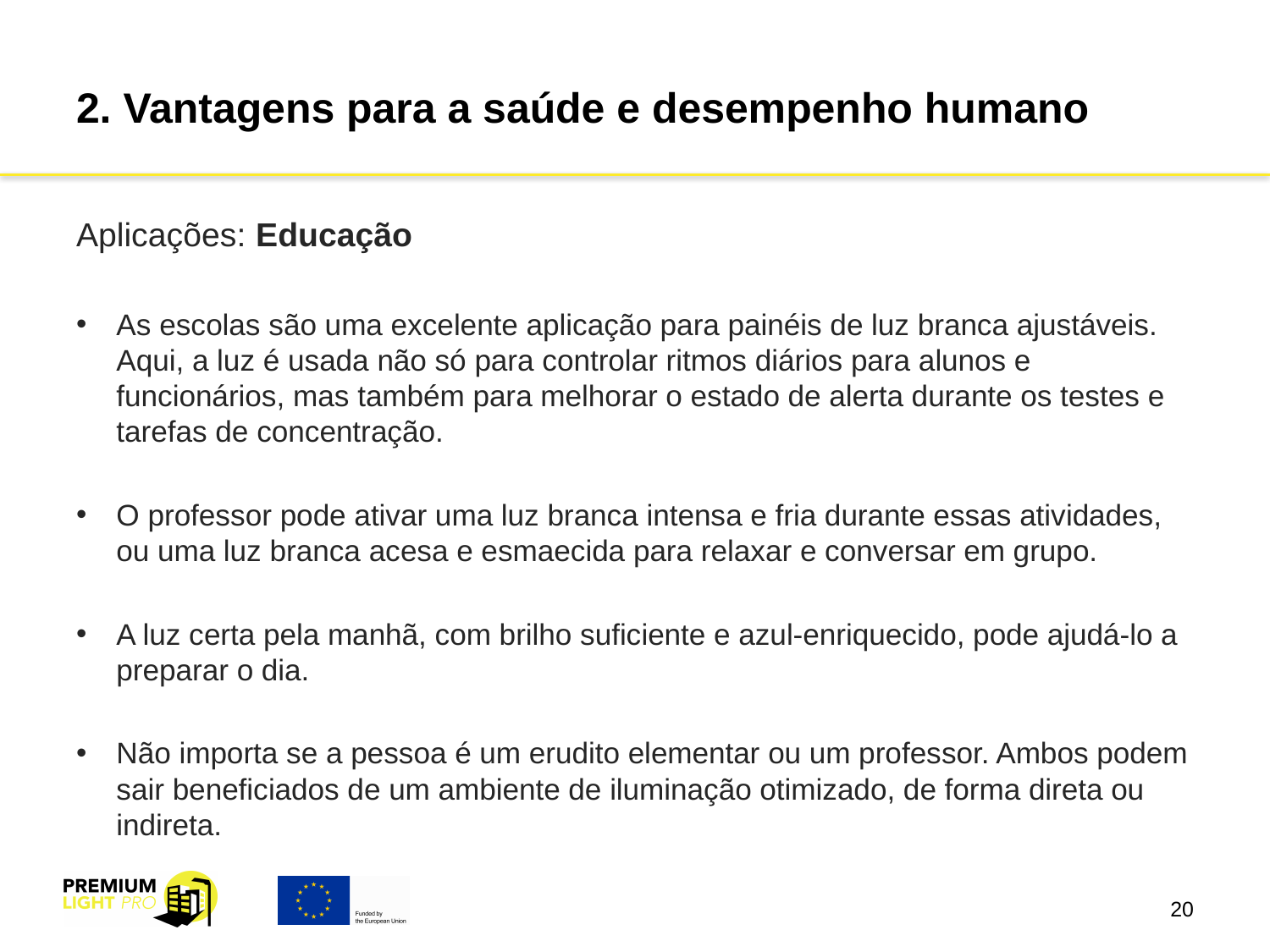

# 2. Vantagens para a saúde e desempenho humano
Aplicações: Educação

As escolas são uma excelente aplicação para painéis de luz branca ajustáveis. Aqui, a luz é usada não só para controlar ritmos diários para alunos e funcionários, mas também para melhorar o estado de alerta durante os testes e tarefas de concentração.

O professor pode ativar uma luz branca intensa e fria durante essas atividades, ou uma luz branca acesa e esmaecida para relaxar e conversar em grupo.

A luz certa pela manhã, com brilho suficiente e azul-enriquecido, pode ajudá-lo a preparar o dia.

Não importa se a pessoa é um erudito elementar ou um professor. Ambos podem sair beneficiados de um ambiente de iluminação otimizado, de forma direta ou indireta.